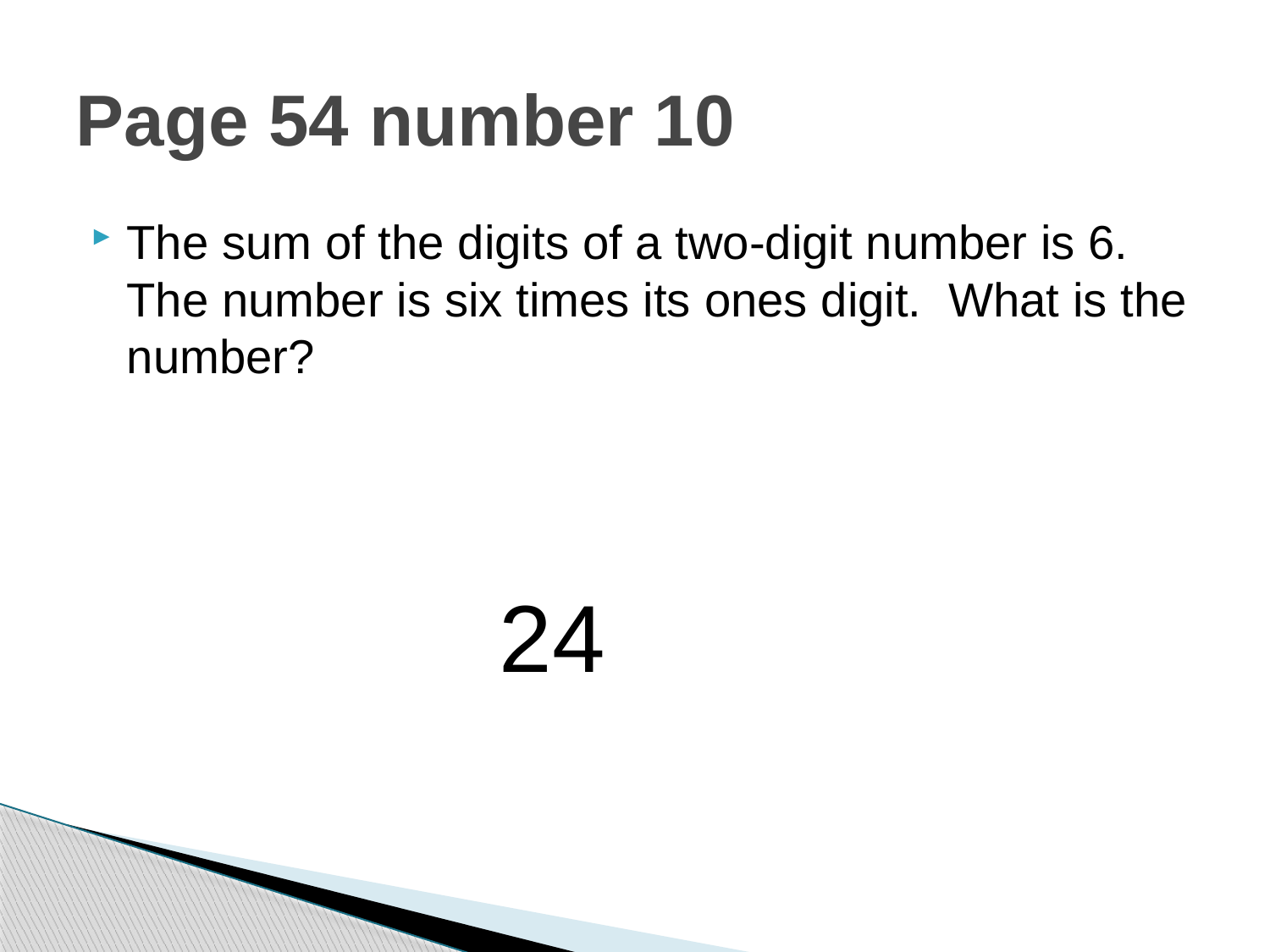

# Page 54 number 10
The sum of the digits of a two-digit number is 6.  The number is six times its ones digit.  What is the number?

24